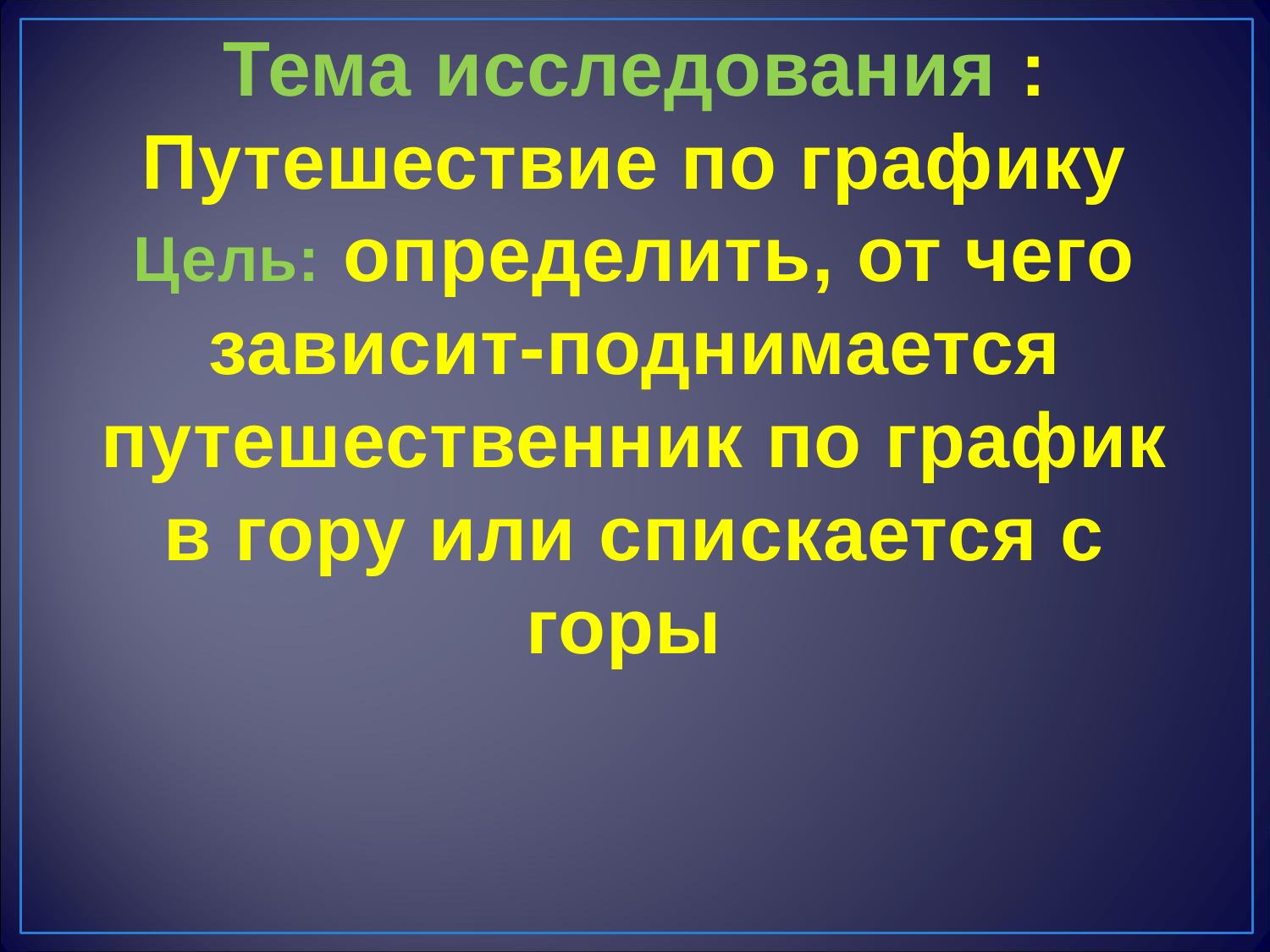

# Тема исследования : Путешествие по графику Цель: определить, от чего зависит-поднимается путешественник по график в гору или спискается с горы